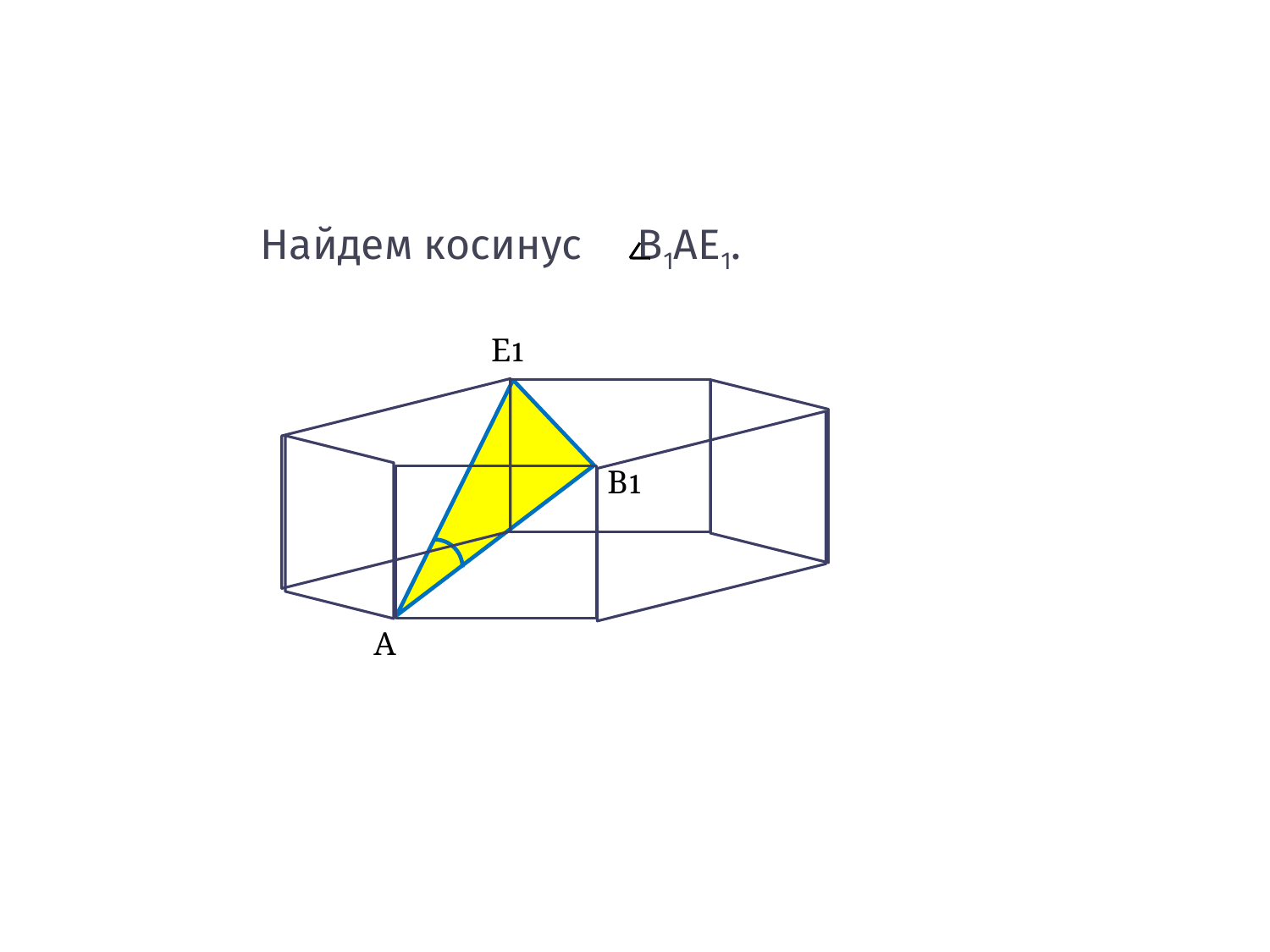

# Найдем косинус     B1AE1.

Е1

В1
А